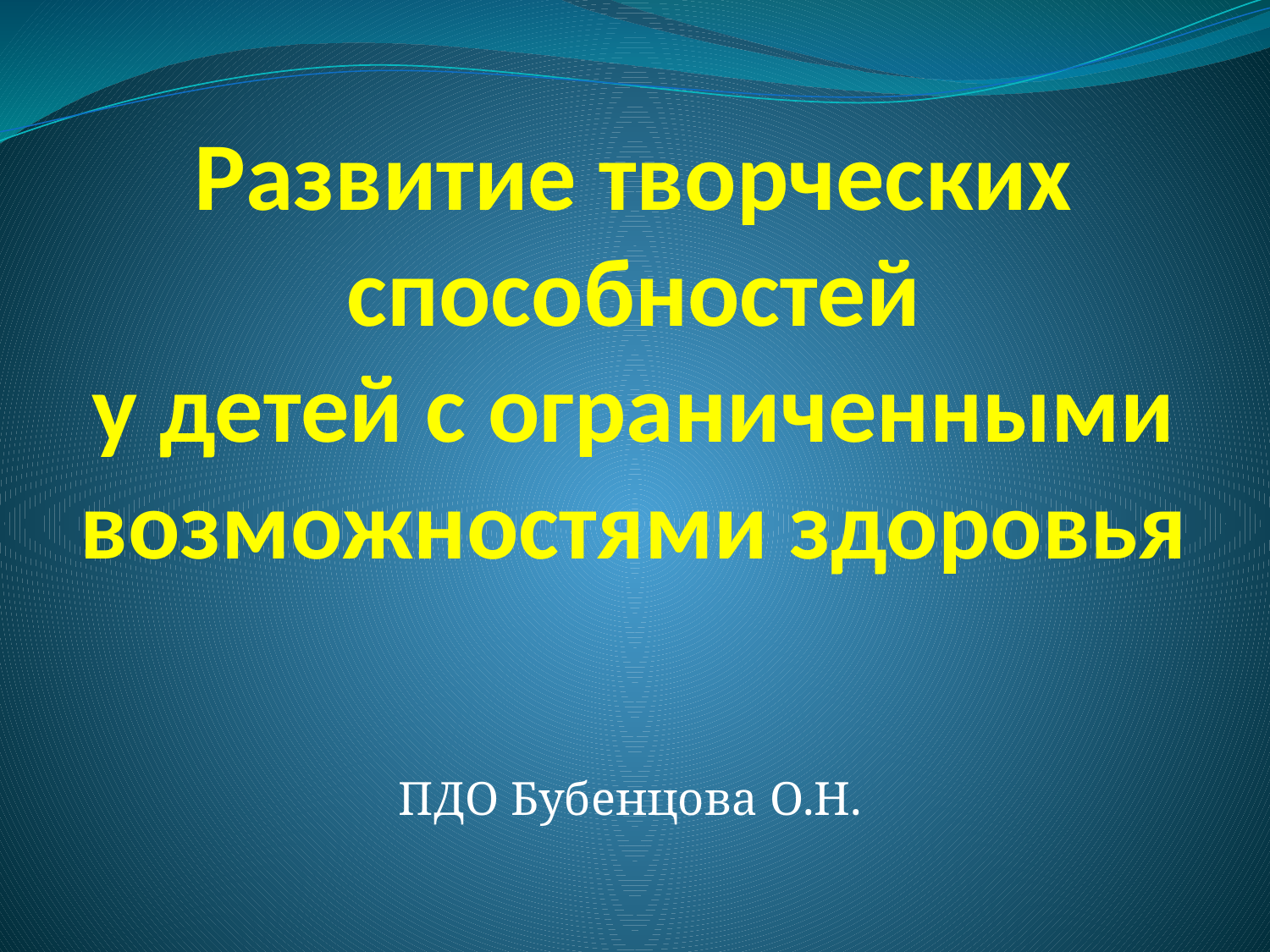

# Развитие творческих способностей у детей с ограниченными возможностями здоровья
ПДО Бубенцова О.Н.